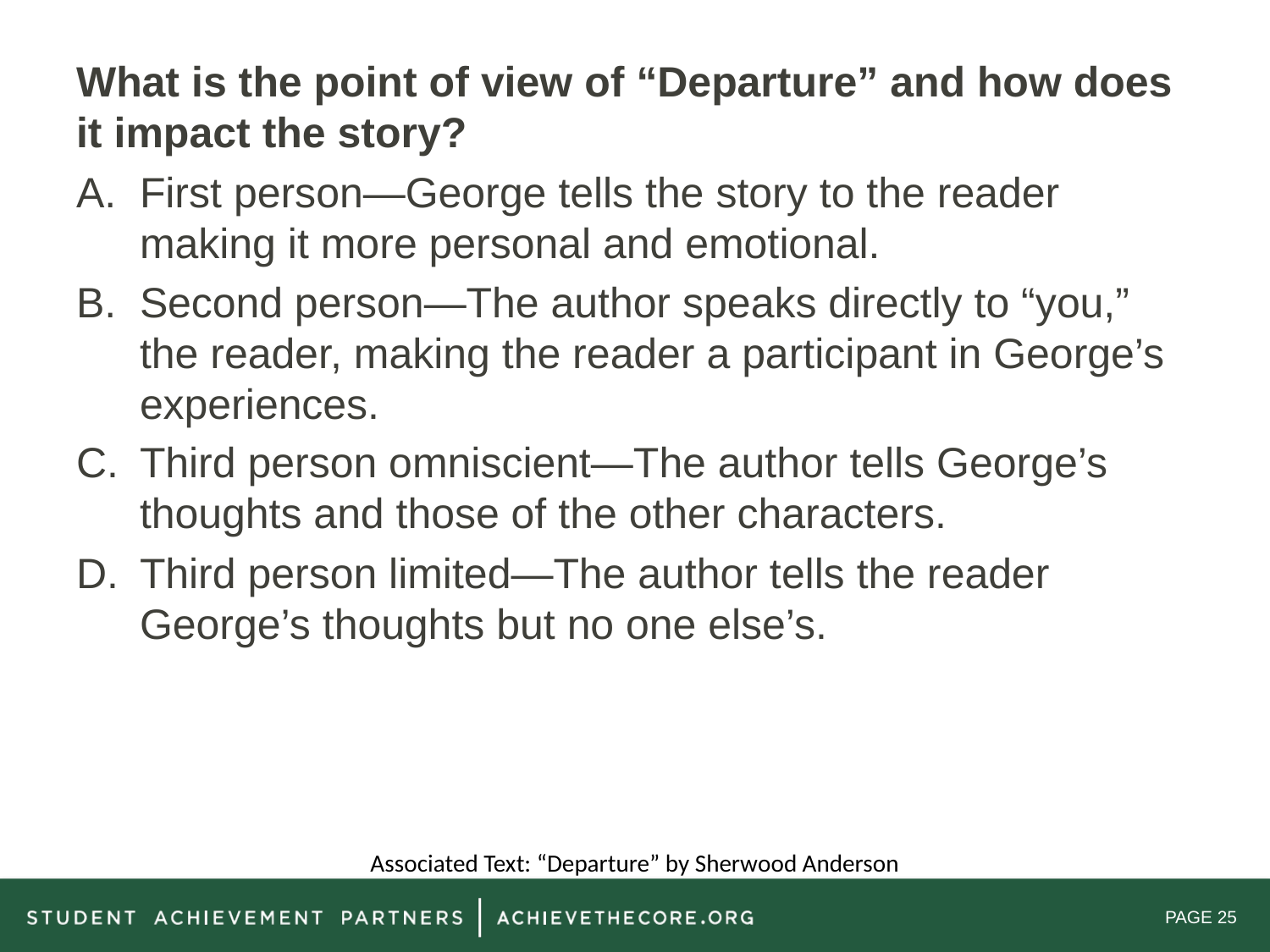

What is the point of view of “Departure” and how does it impact the story?
First person—George tells the story to the reader making it more personal and emotional.
Second person—The author speaks directly to “you,” the reader, making the reader a participant in George’s experiences.
Third person omniscient—The author tells George’s thoughts and those of the other characters.
Third person limited—The author tells the reader George’s thoughts but no one else’s.
Associated Text: “Departure” by Sherwood Anderson